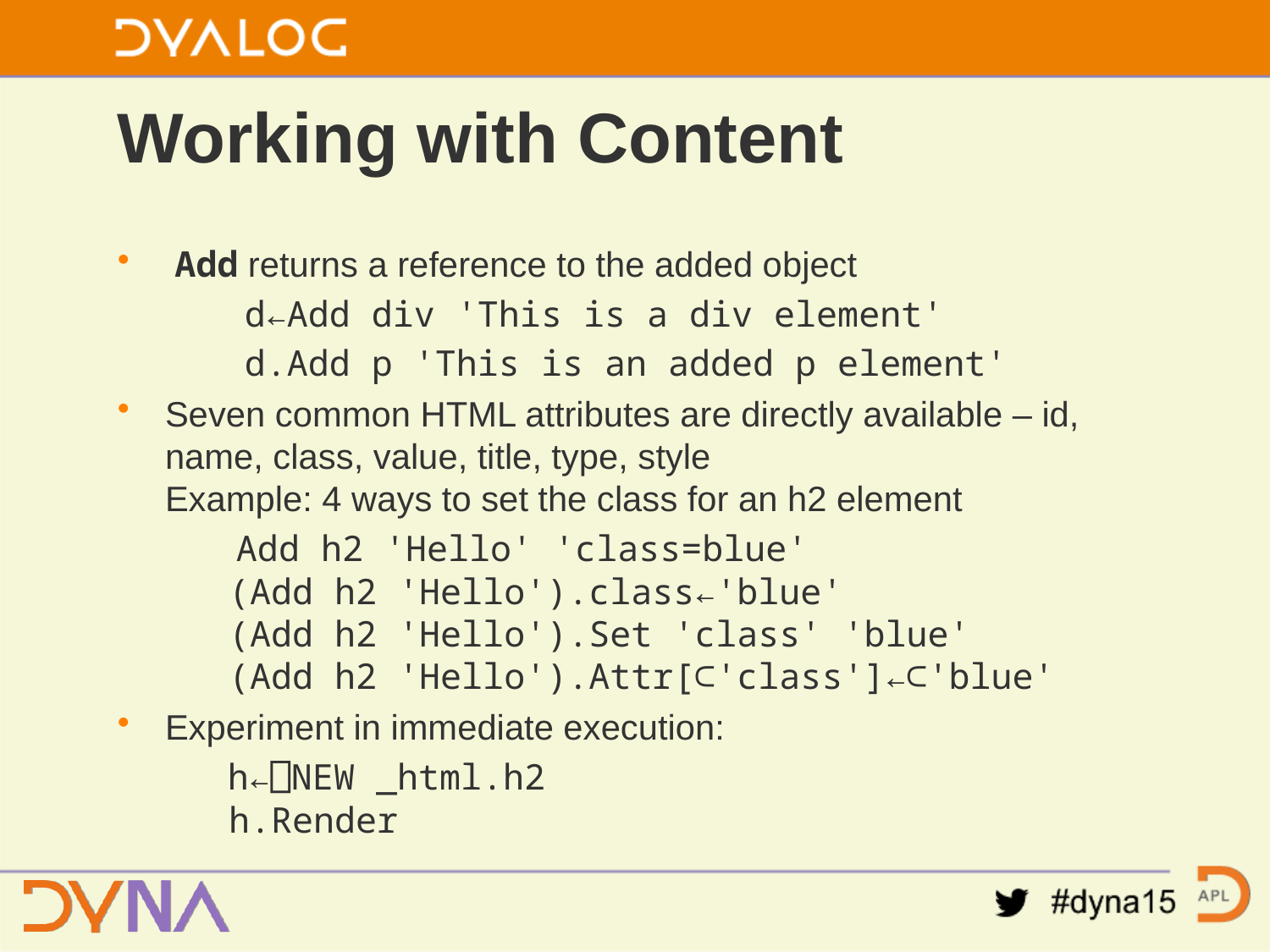

# Working with Content
 Add returns a reference to the added object
      d←Add div 'This is a div element'
      d.Add p 'This is an added p element'
Seven common HTML attributes are directly available – id, name, class, value, title, type, style
Example: 4 ways to set the class for an h2 element
      Add h2 'Hello' 'class=blue'
   (Add h2 'Hello').class←'blue'
   (Add h2 'Hello').Set 'class' 'blue'
   (Add h2 'Hello').Attr[⊂'class']←⊂'blue'
Experiment in immediate execution:
      h←⎕NEW _html.h2
   h.Render